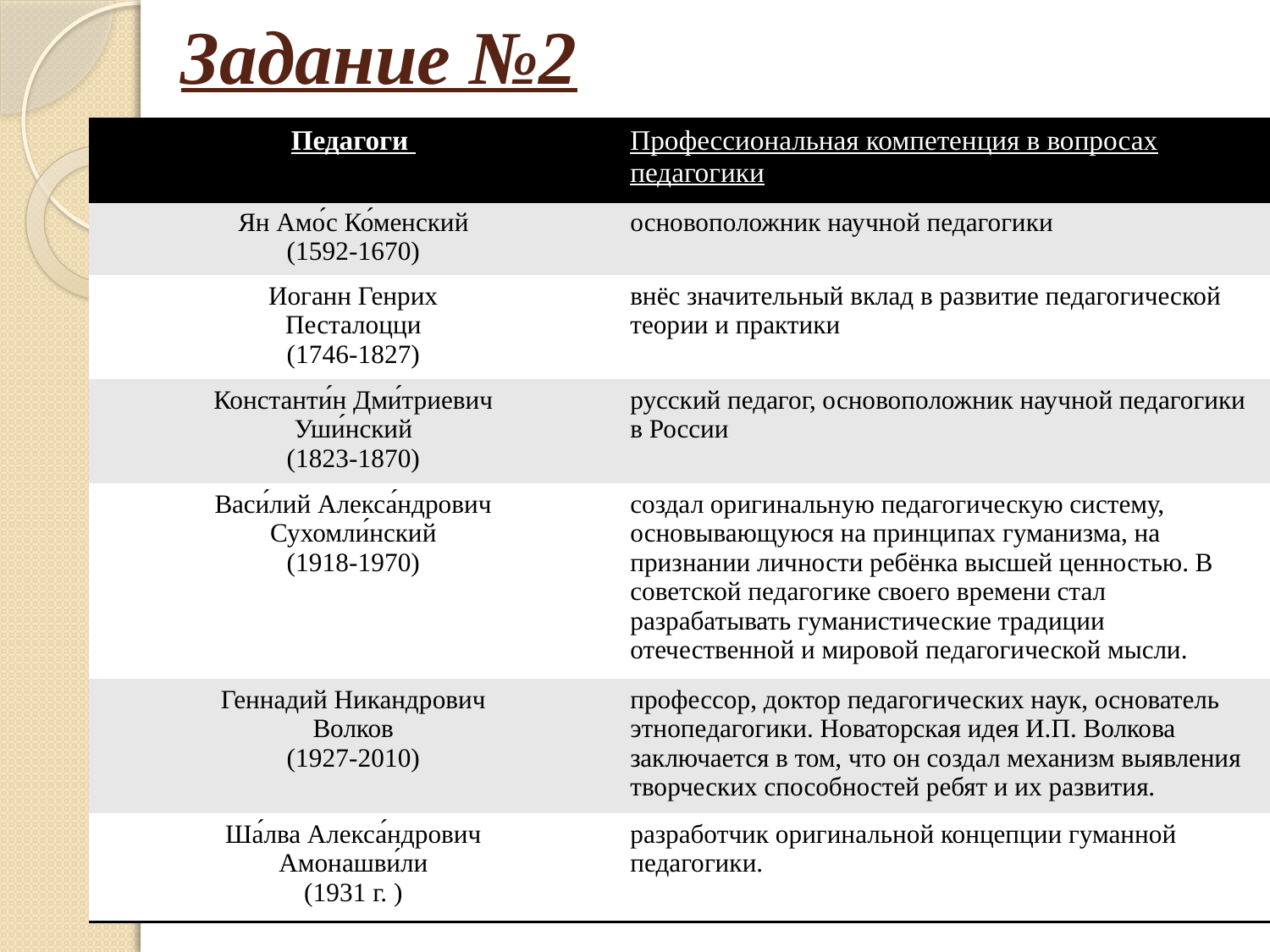

# Задание №2
| Педагоги | Профессиональная компетенция в вопросах педагогики |
| --- | --- |
| Ян Амо́с Ко́менский (1592-1670) | основоположник научной педагогики |
| Иоганн Генрих Песталоцци (1746-1827) | внёс значительный вклад в развитие педагогической теории и практики |
| Константи́н Дми́триевич Уши́нский (1823-1870) | русский педагог, основоположник научной педагогики в России |
| Васи́лий Алекса́ндрович Сухомли́нский (1918-1970) | создал оригинальную педагогическую систему, основывающуюся на принципах гуманизма, на признании личности ребёнка высшей ценностью. В советской педагогике своего времени стал разрабатывать гуманистические традиции отечественной и мировой педагогической мысли. |
| Геннадий Никандрович Волков (1927-2010) | профессор, доктор педагогических наук, основатель этнопедагогики. Новаторская идея И.П. Волкова заключается в том, что он создал механизм выявления творческих способностей ребят и их развития. |
| Ша́лва Алекса́ндрович Амонашви́ли (1931 г. ) | разработчик оригинальной концепции гуманной педагогики. |